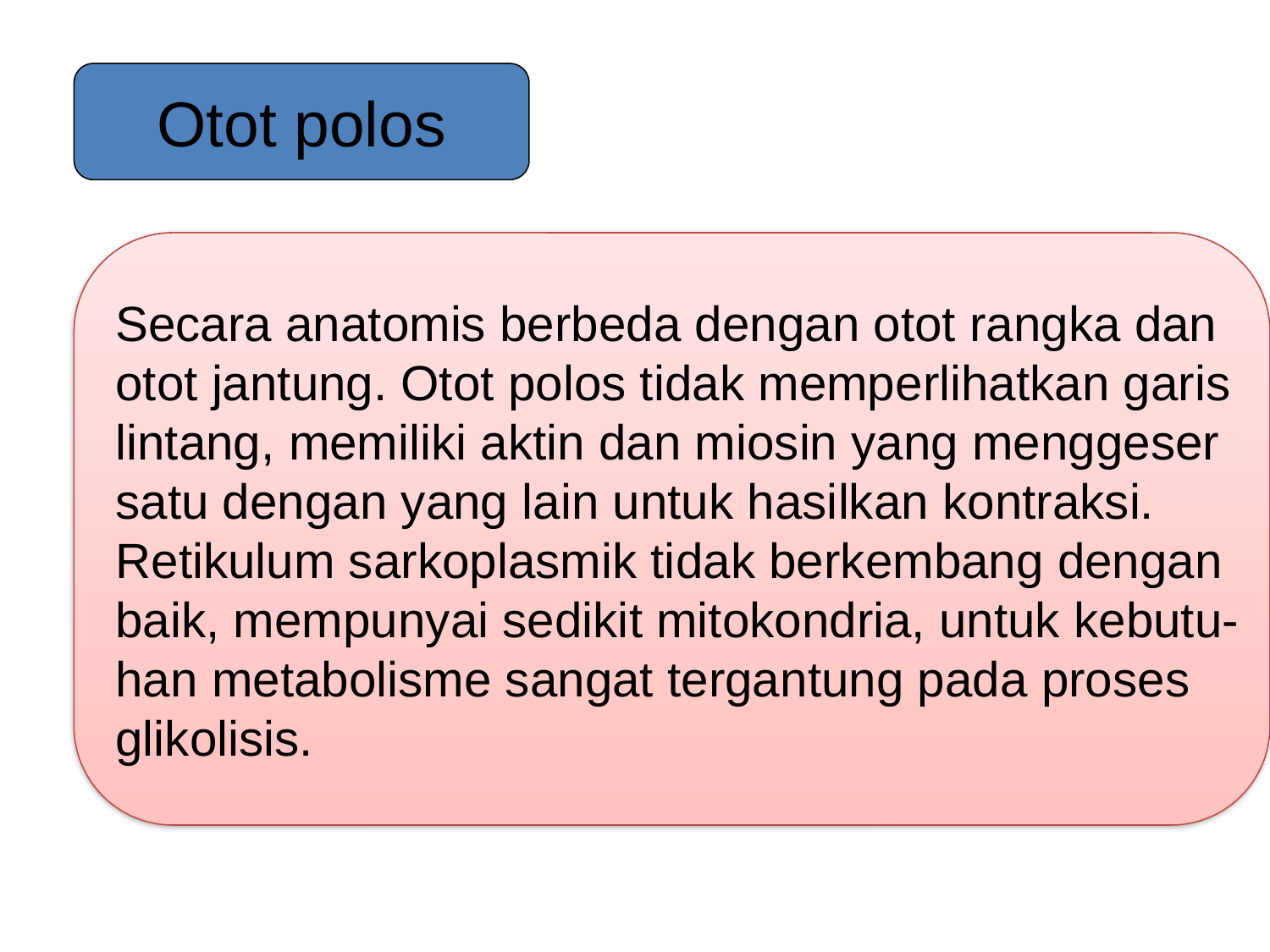

Otot polos
Secara anatomis berbeda dengan otot rangka dan
otot jantung. Otot polos tidak memperlihatkan garis
lintang, memiliki aktin dan miosin yang menggeser
satu dengan yang lain untuk hasilkan kontraksi.
Retikulum sarkoplasmik tidak berkembang dengan
baik, mempunyai sedikit mitokondria, untuk kebutu-
han metabolisme sangat tergantung pada proses
glikolisis.